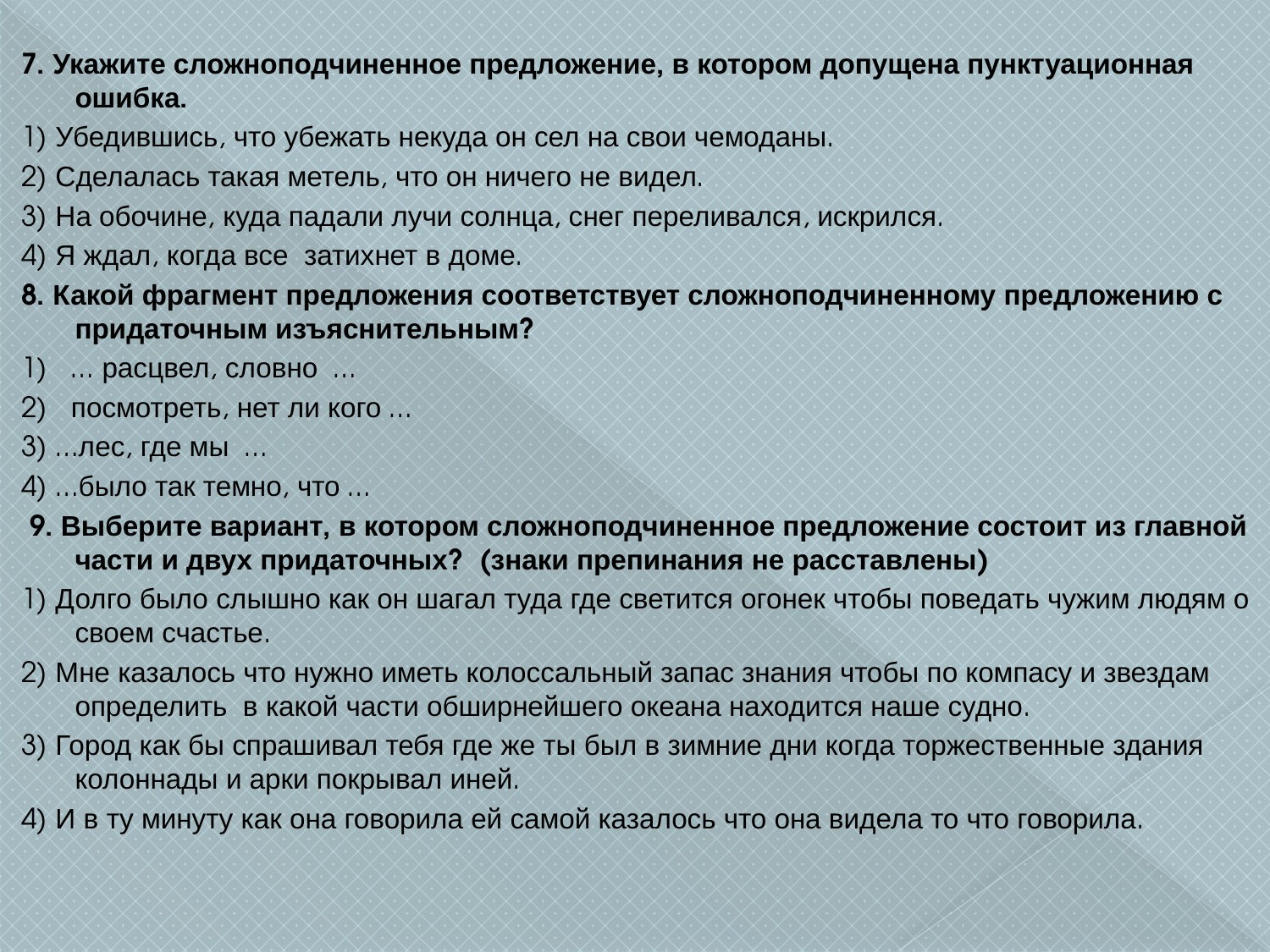

7. Укажите сложноподчиненное предложение, в котором допущена пунктуационная ошибка.
1) Убедившись, что убежать некуда он сел на свои чемоданы.
2) Сделалась такая метель, что он ничего не видел.
3) На обочине, куда падали лучи солнца, снег переливался, искрился.
4) Я ждал, когда все  затихнет в доме.
8. Какой фрагмент предложения соответствует сложноподчиненному предложению с придаточным изъяснительным?
1)   … расцвел, словно  …
2)   посмотреть, нет ли кого …
3) …лес, где мы  …
4) …было так темно, что …
 9. Выберите вариант, в котором сложноподчиненное предложение состоит из главной части и двух придаточных?  (знаки препинания не расставлены)
1) Долго было слышно как он шагал туда где светится огонек чтобы поведать чужим людям о своем счастье.
2) Мне казалось что нужно иметь колоссальный запас знания чтобы по компасу и звездам определить  в какой части обширнейшего океана находится наше судно.
3) Город как бы спрашивал тебя где же ты был в зимние дни когда торжественные здания колоннады и арки покрывал иней.
4) И в ту минуту как она говорила ей самой казалось что она видела то что говорила.